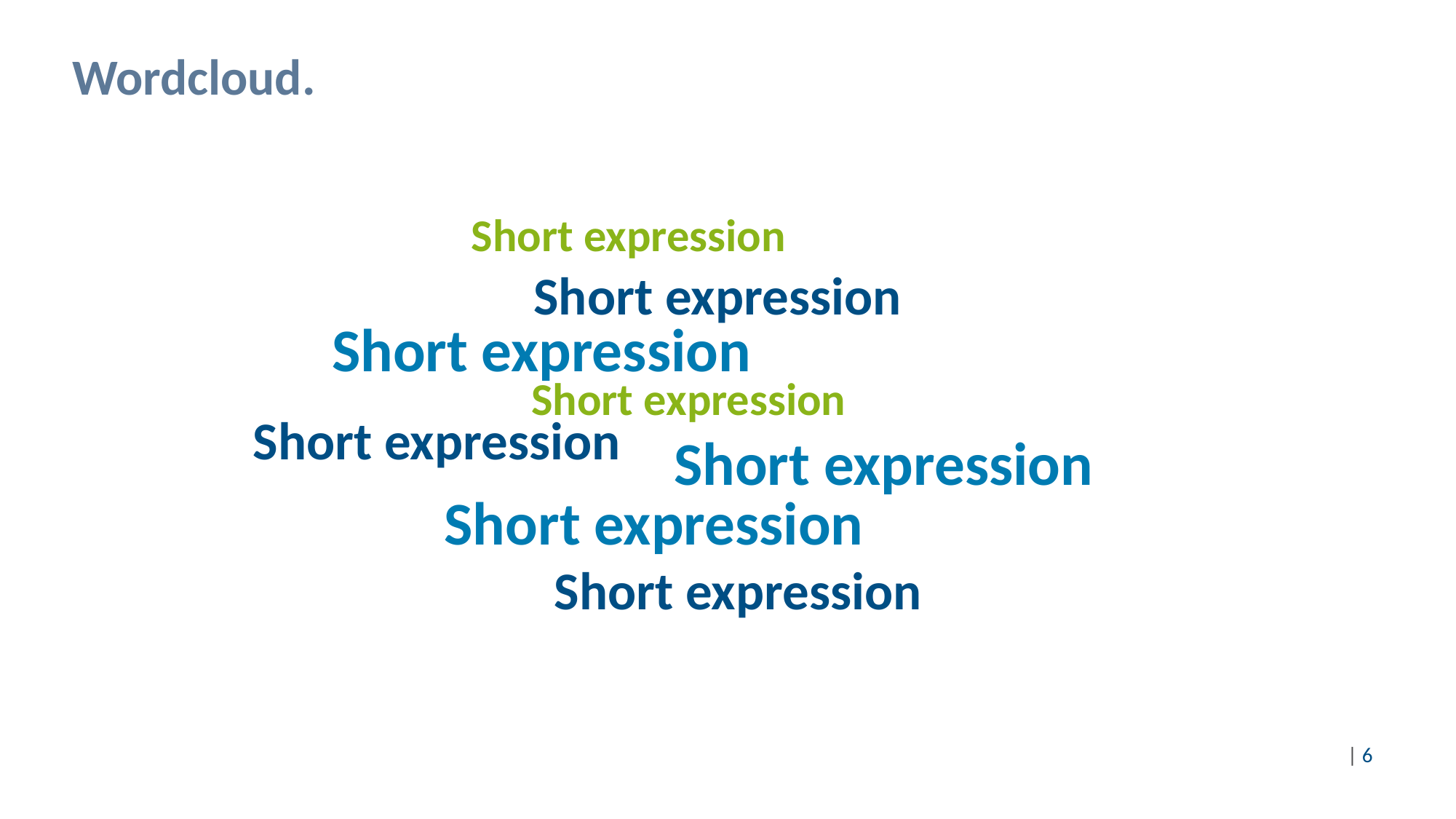

# Wordcloud.
Short expression
Short expression
Short expression
Short expression
Short expression
Short expression
Short expression
Short expression